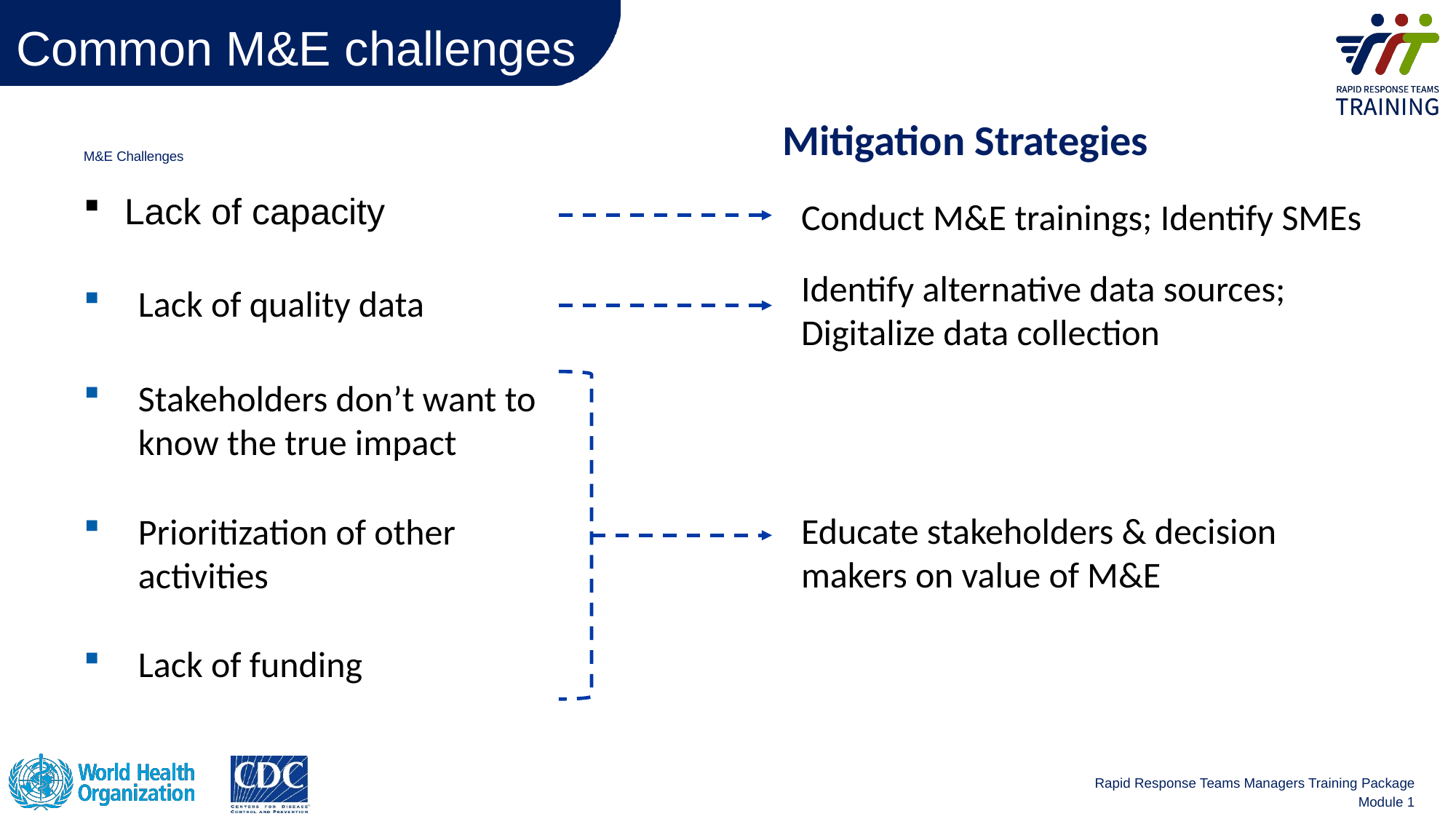

# Common M&E challenges
Mitigation Strategies
M&E Challenges
Lack of capacity
Conduct M&E trainings; Identify SMEs
Identify alternative data sources; Digitalize data collection
Lack of quality data
Stakeholders don’t want to know the true impact
Prioritization of other activities
Lack of funding

Educate stakeholders & decision makers on value of M&E